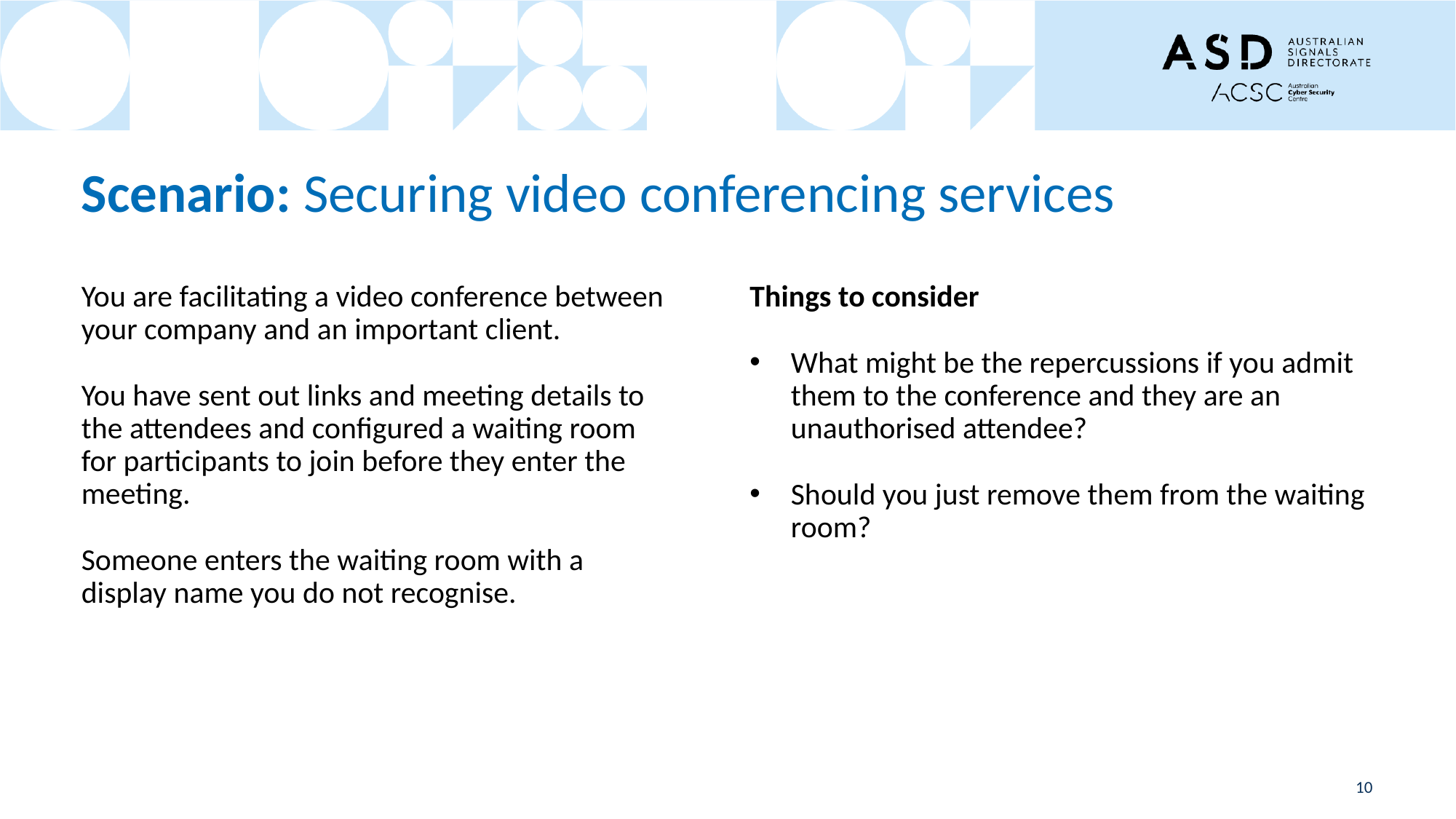

# Scenario: Securing video conferencing services
You are facilitating a video conference between your company and an important client.
You have sent out links and meeting details to the attendees and configured a waiting room for participants to join before they enter the meeting.
Someone enters the waiting room with a display name you do not recognise.

Things to consider
What might be the repercussions if you admit them to the conference and they are an unauthorised attendee?
Should you just remove them from the waiting room?
10